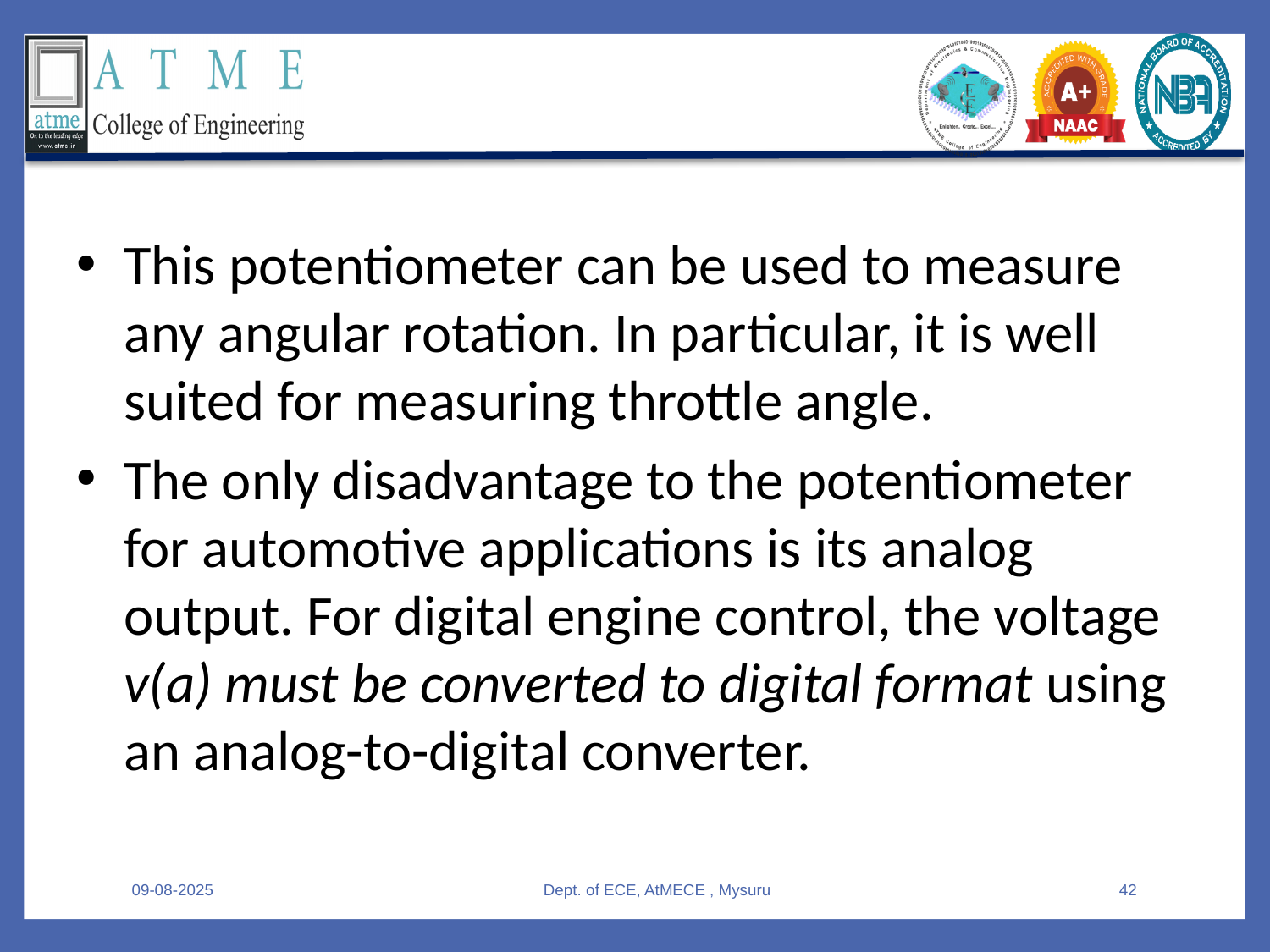

This potentiometer can be used to measure any angular rotation. In particular, it is well suited for measuring throttle angle.
The only disadvantage to the potentiometer for automotive applications is its analog output. For digital engine control, the voltage v(a) must be converted to digital format using an analog-to-digital converter.
09-08-2025
Dept. of ECE, AtMECE , Mysuru
42